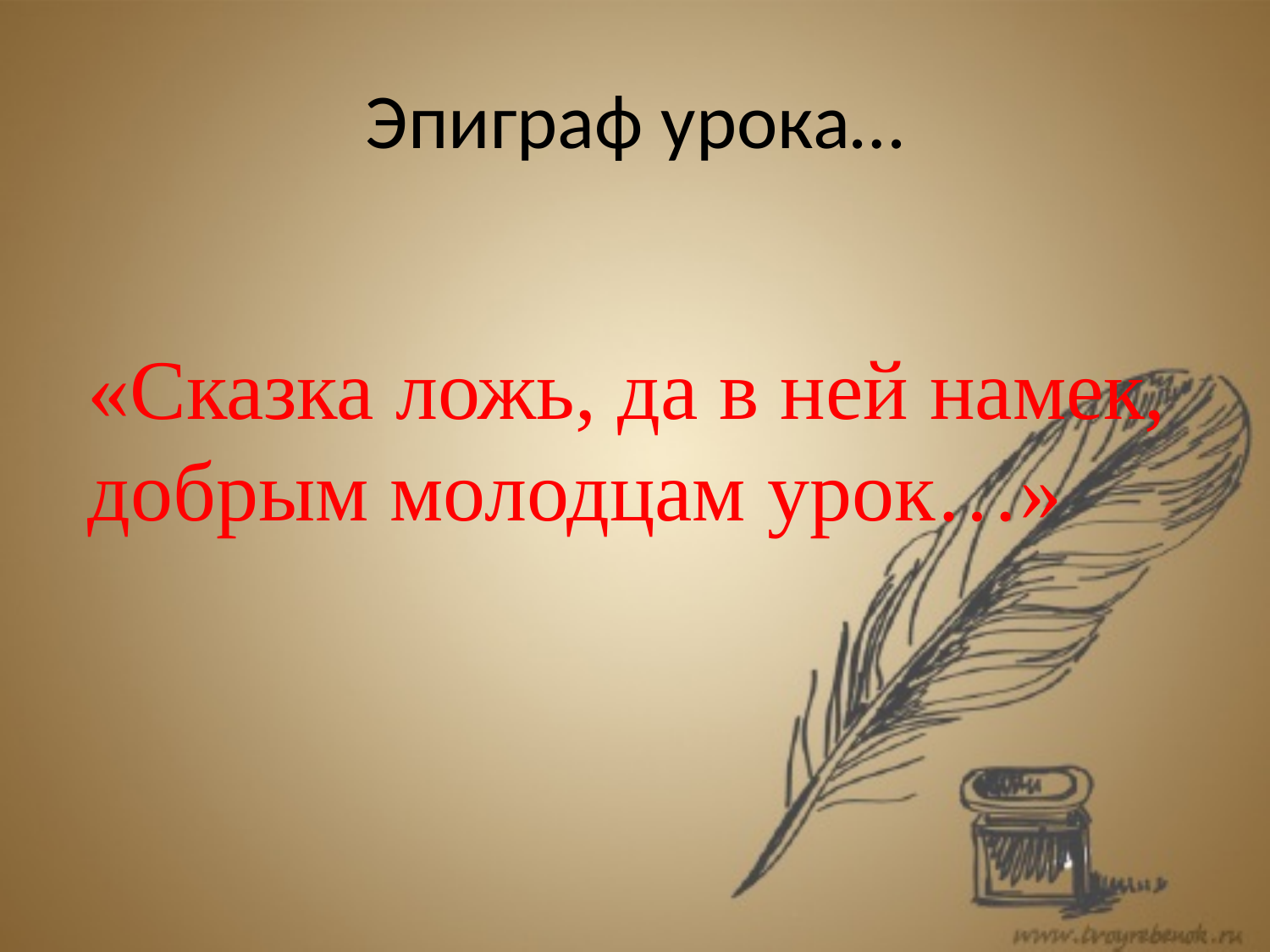

# Эпиграф урока…
«Сказка ложь, да в ней намек, добрым молодцам урок…»